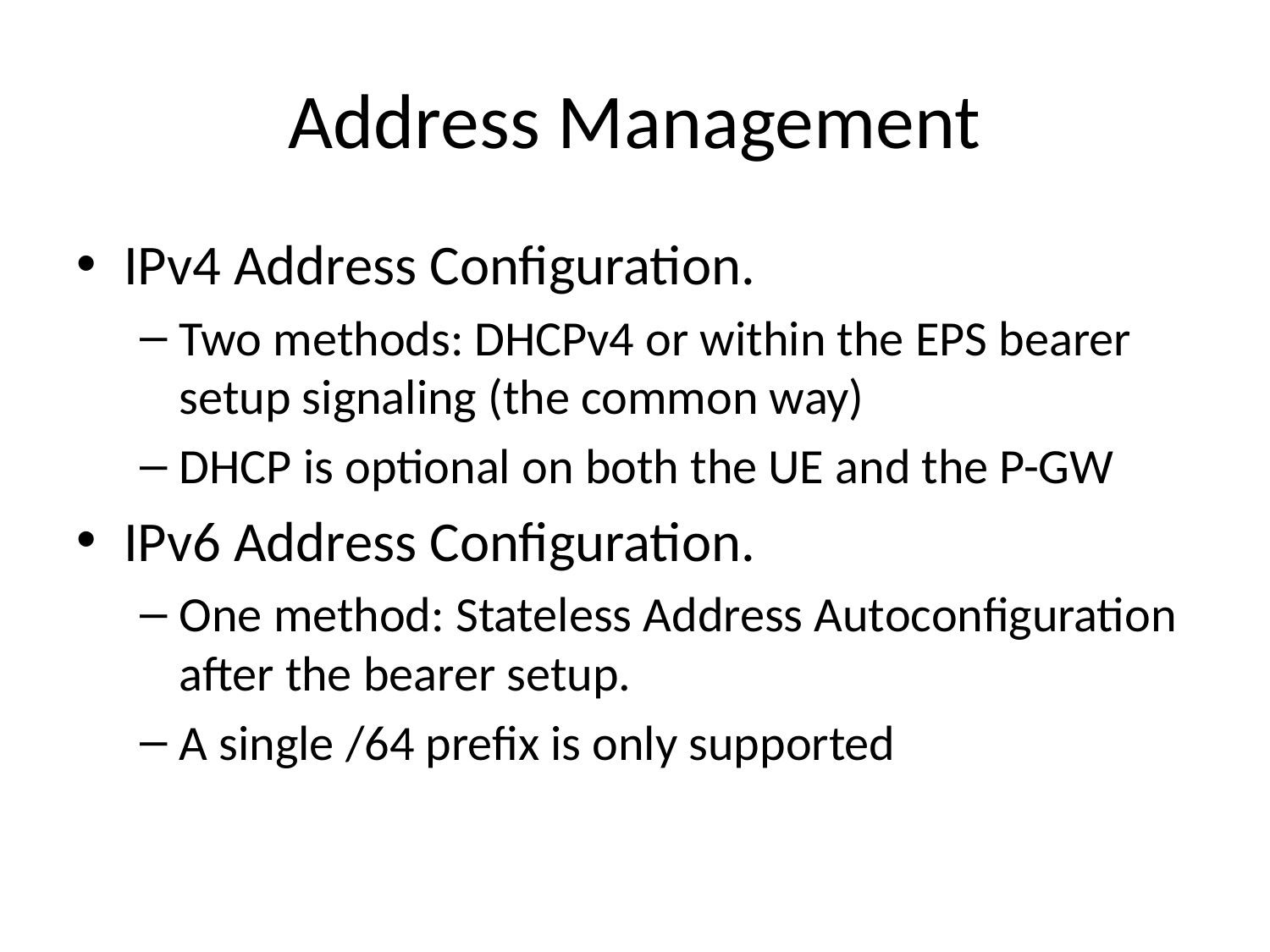

# Address Management
IPv4 Address Configuration.
Two methods: DHCPv4 or within the EPS bearer setup signaling (the common way)
DHCP is optional on both the UE and the P-GW
IPv6 Address Configuration.
One method: Stateless Address Autoconfiguration after the bearer setup.
A single /64 prefix is only supported